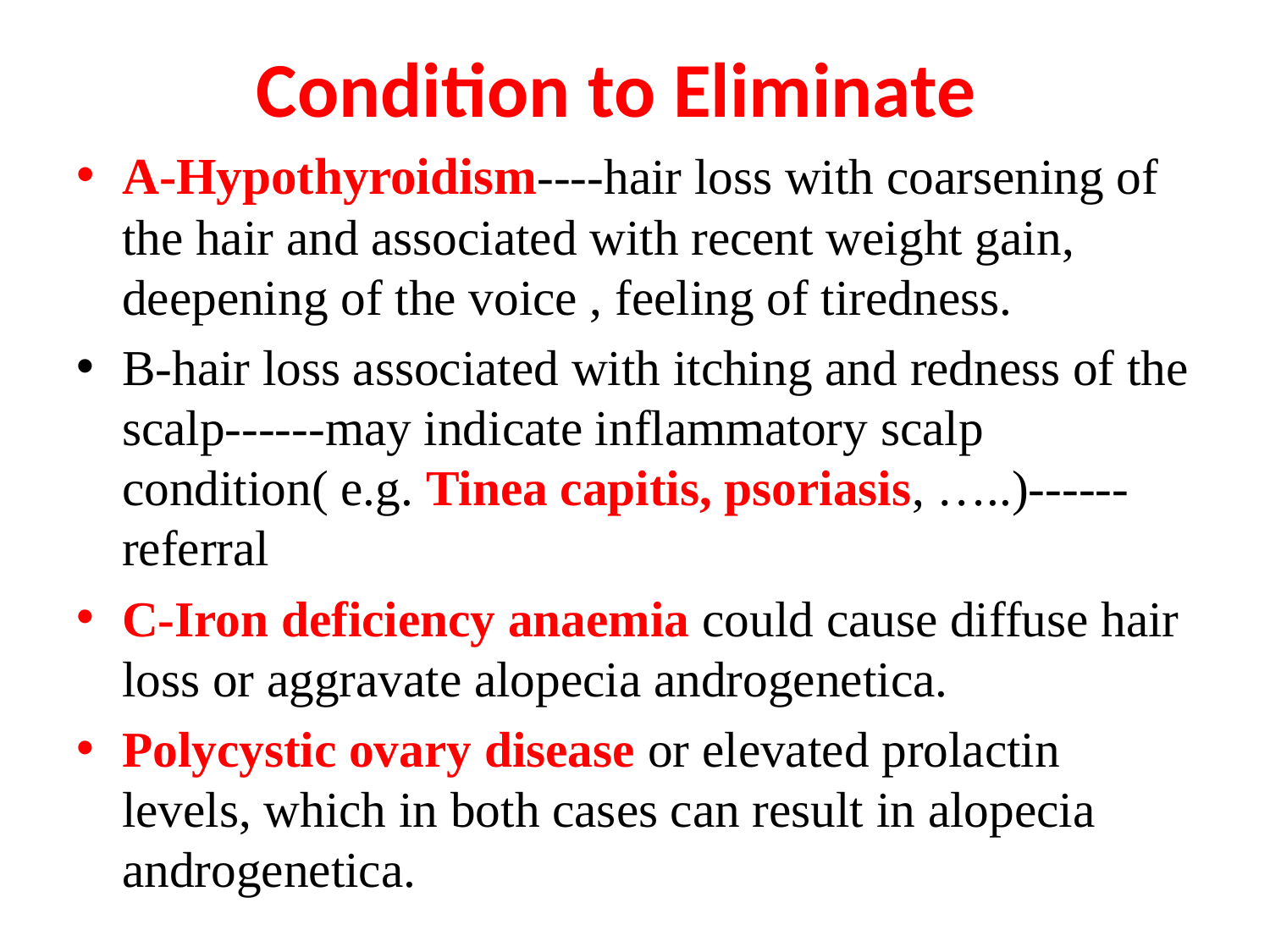

# Condition to Eliminate
A-Hypothyroidism----hair loss with coarsening of the hair and associated with recent weight gain, deepening of the voice , feeling of tiredness.
B-hair loss associated with itching and redness of the scalp------may indicate inflammatory scalp condition( e.g. Tinea capitis, psoriasis, …..)------ referral
C-Iron deficiency anaemia could cause diffuse hair loss or aggravate alopecia androgenetica.
Polycystic ovary disease or elevated prolactin levels, which in both cases can result in alopecia androgenetica.